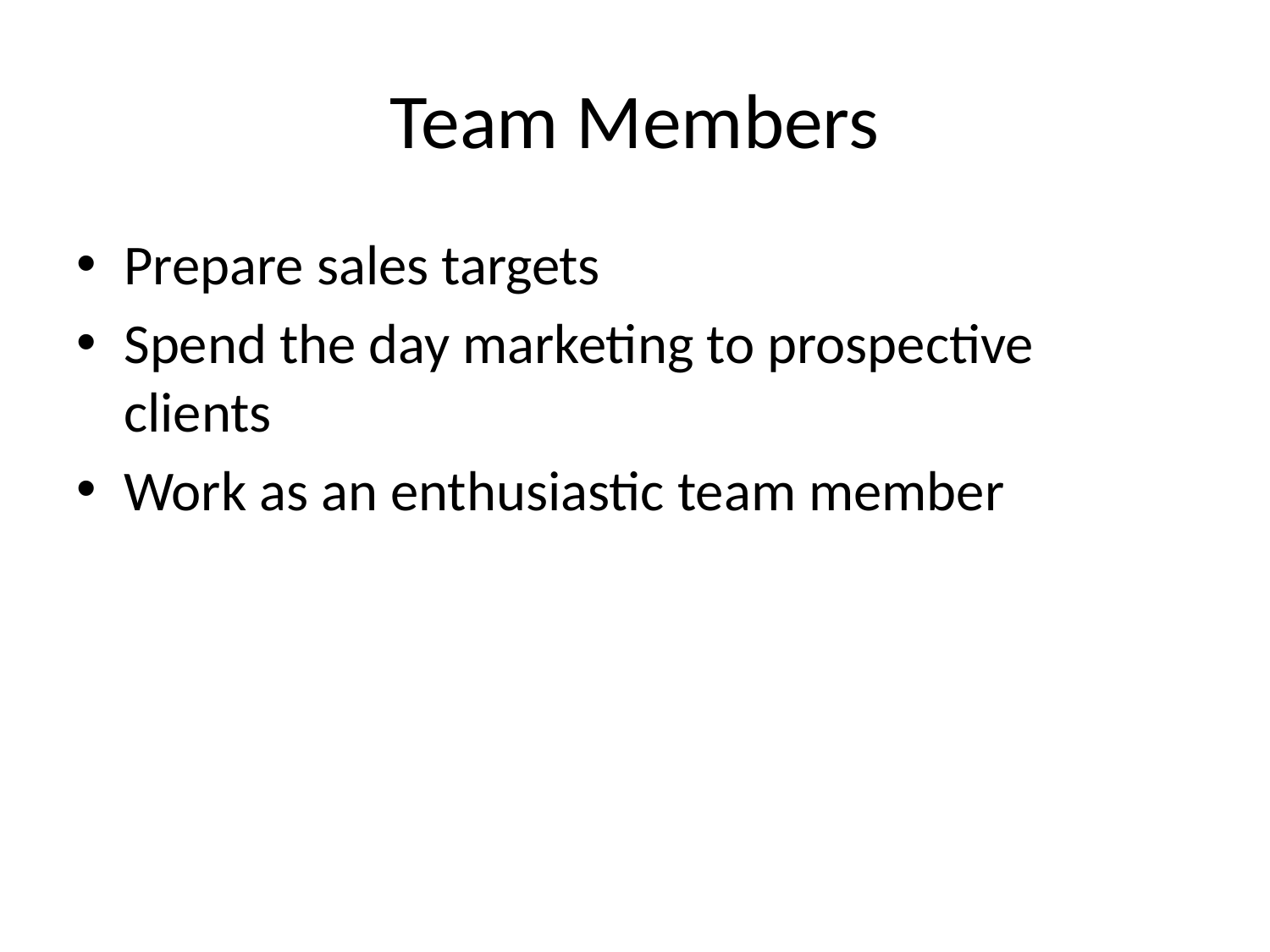

# Team Members
Prepare sales targets
Spend the day marketing to prospective clients
Work as an enthusiastic team member